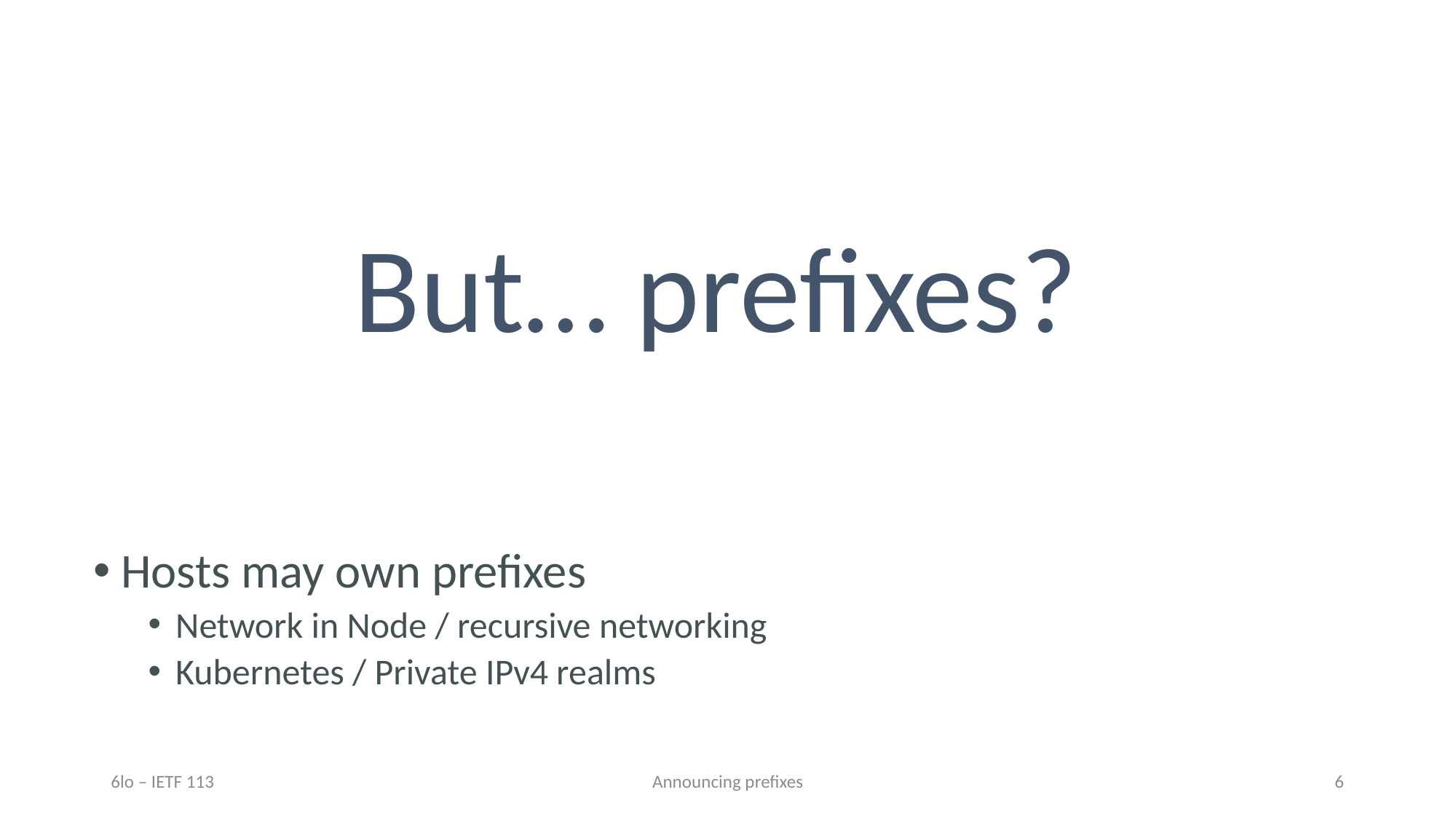

# But… prefixes?
Hosts may own prefixes
Network in Node / recursive networking
Kubernetes / Private IPv4 realms